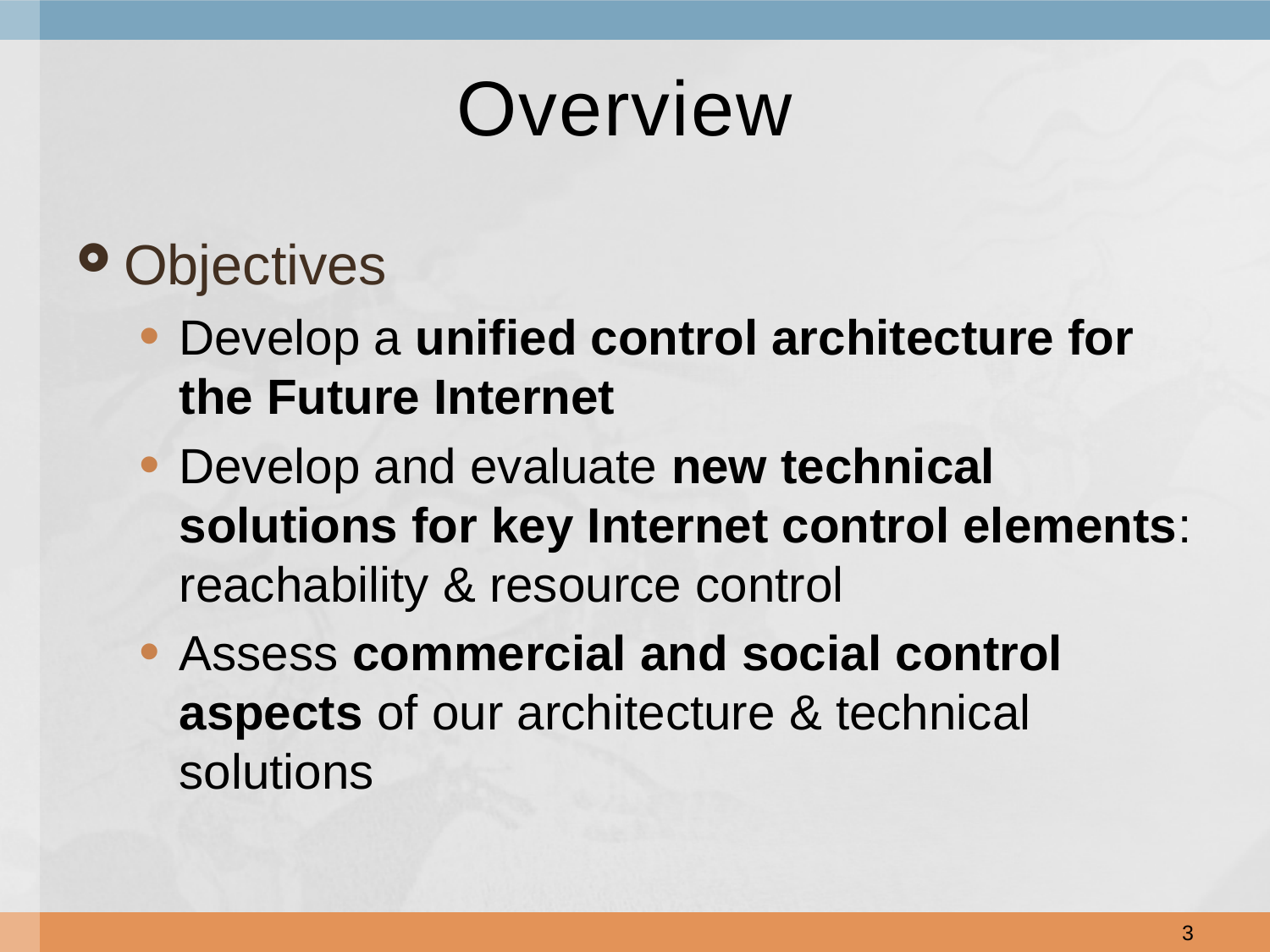

# Overview
Objectives
Develop a unified control architecture for the Future Internet
Develop and evaluate new technical solutions for key Internet control elements: reachability & resource control
Assess commercial and social control aspects of our architecture & technical solutions

3